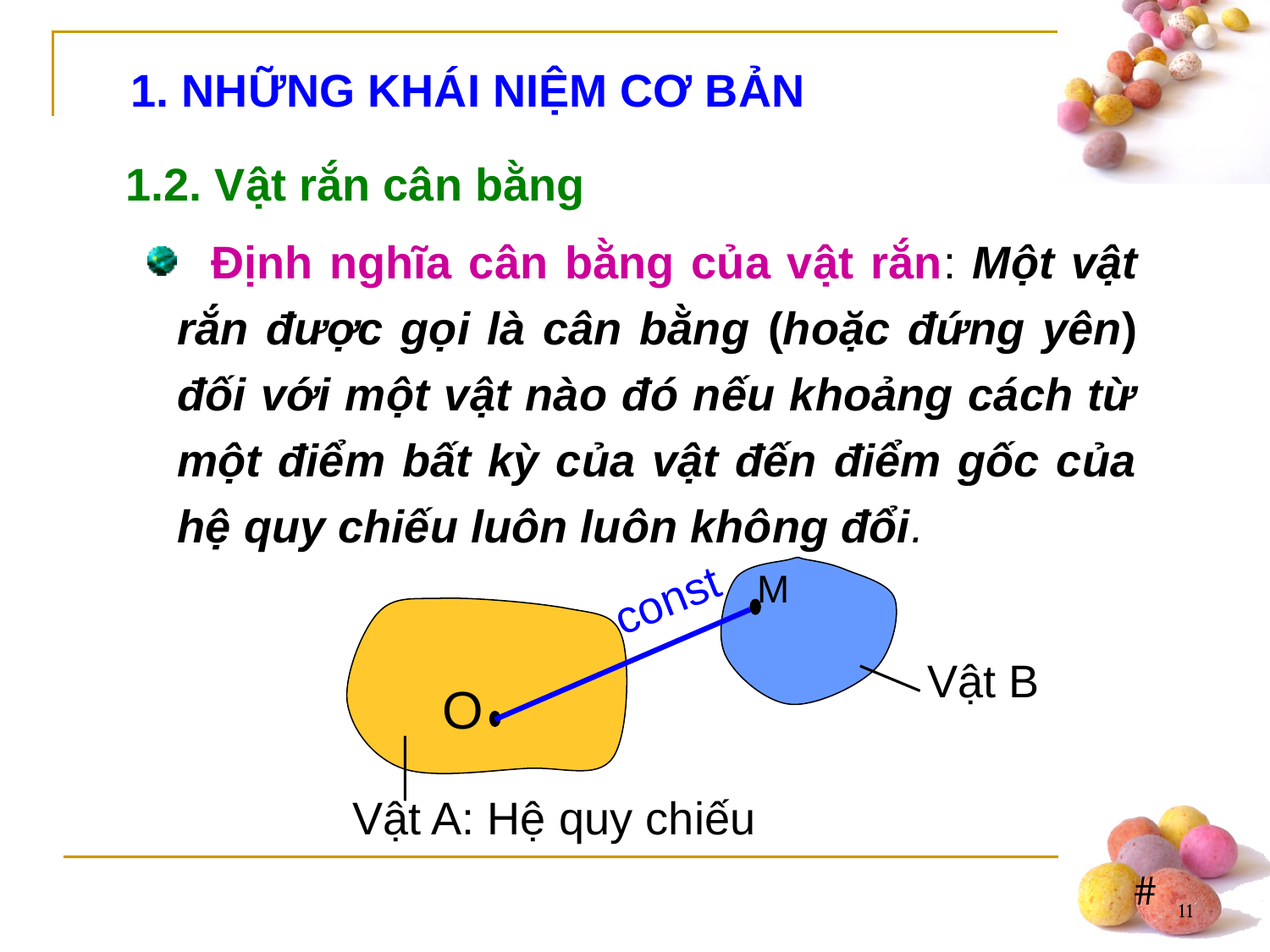

1. NHỮNG KHÁI NIỆM CƠ BẢN
1.2. Vật rắn cân bằng
  Định nghĩa cân bằng của vật rắn: Một vật rắn được gọi là cân bằng (hoặc đứng yên) đối với một vật nào đó nếu khoảng cách từ một điểm bất kỳ của vật đến điểm gốc của hệ quy chiếu luôn luôn không đổi.

Vật B

Vật A: Hệ quy chiếu
M

const

O

11